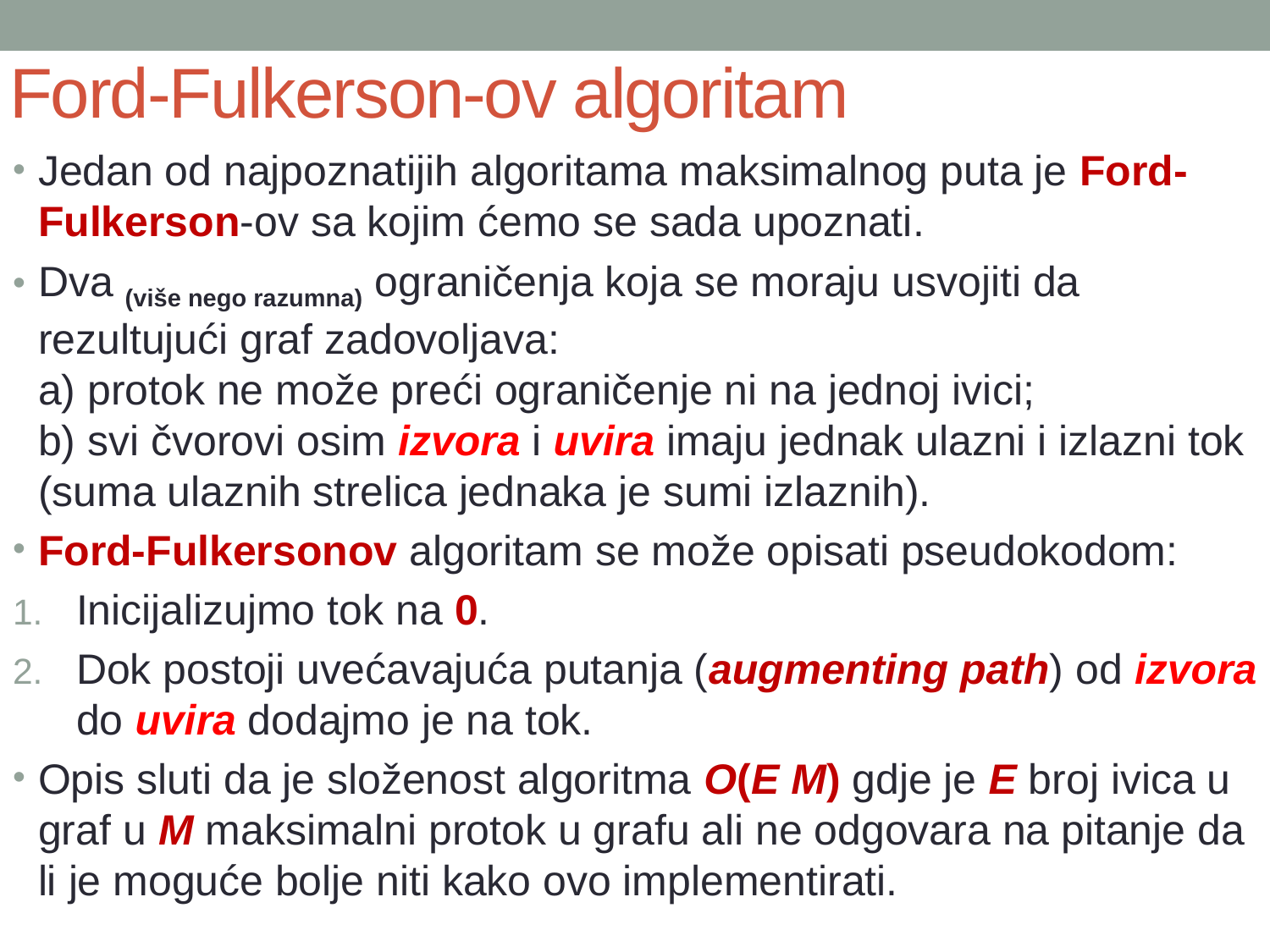

# Ford-Fulkerson-ov algoritam
Jedan od najpoznatijih algoritama maksimalnog puta je Ford-Fulkerson-ov sa kojim ćemo se sada upoznati.
Dva (više nego razumna) ograničenja koja se moraju usvojiti da rezultujući graf zadovoljava:
a) protok ne može preći ograničenje ni na jednoj ivici;
b) svi čvorovi osim izvora i uvira imaju jednak ulazni i izlazni tok (suma ulaznih strelica jednaka je sumi izlaznih).
Ford-Fulkersonov algoritam se može opisati pseudokodom:
Inicijalizujmo tok na 0.
Dok postoji uvećavajuća putanja (augmenting path) od izvora do uvira dodajmo je na tok.
Opis sluti da je složenost algoritma O(E M) gdje je E broj ivica u graf u M maksimalni protok u grafu ali ne odgovara na pitanje da li je moguće bolje niti kako ovo implementirati.